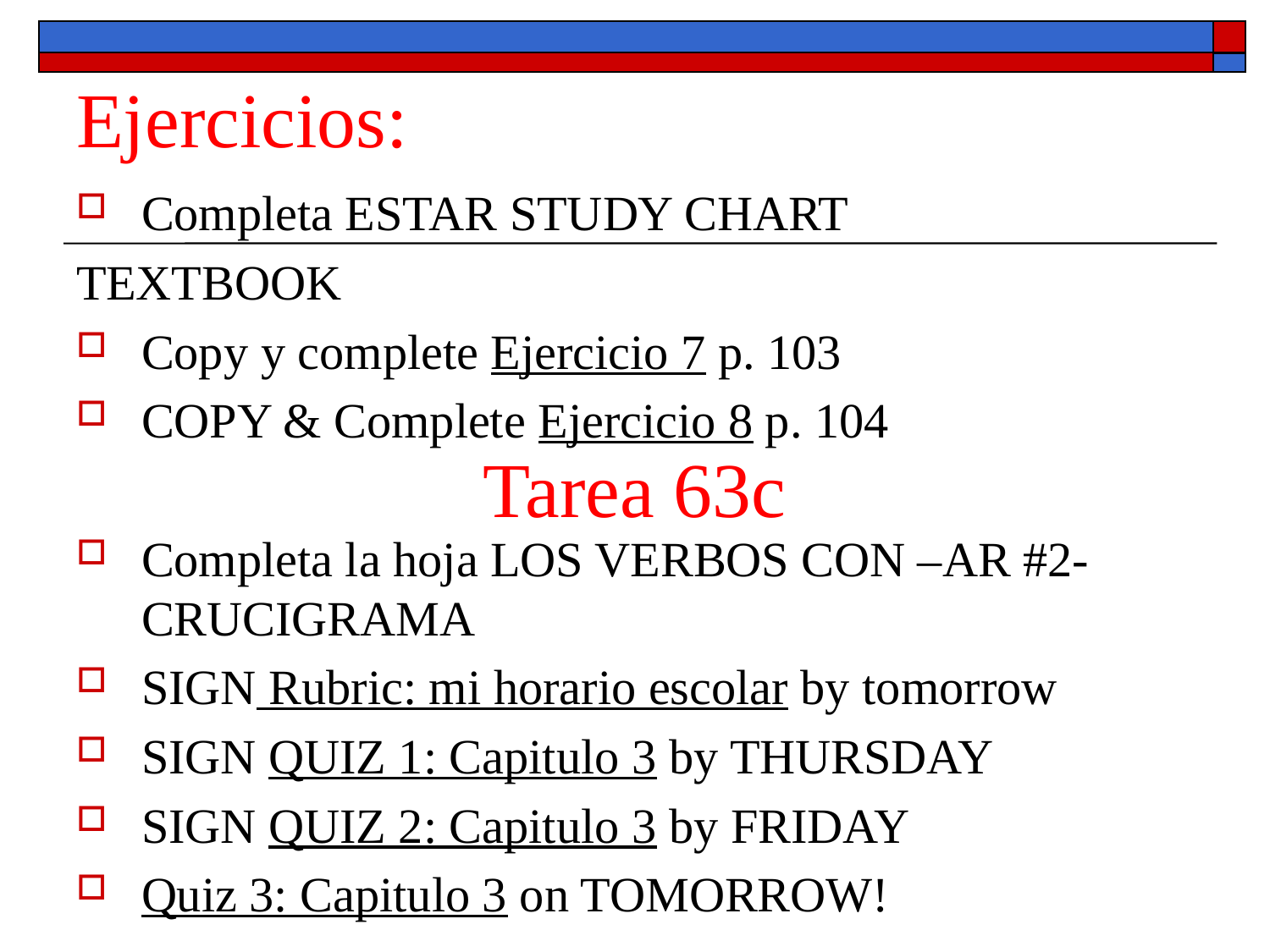

# Ejercicios:
Completa ESTAR STUDY CHART
TEXTBOOK
Copy y complete Ejercicio 7 p. 103
COPY & Complete Ejercicio 8 p. 104

Completa la hoja LOS VERBOS CON –AR #2- CRUCIGRAMA
SIGN Rubric: mi horario escolar by tomorrow
SIGN QUIZ 1: Capitulo 3 by THURSDAY
SIGN QUIZ 2: Capitulo 3 by FRIDAY
Quiz 3: Capitulo 3 on TOMORROW!

Tarea 63c